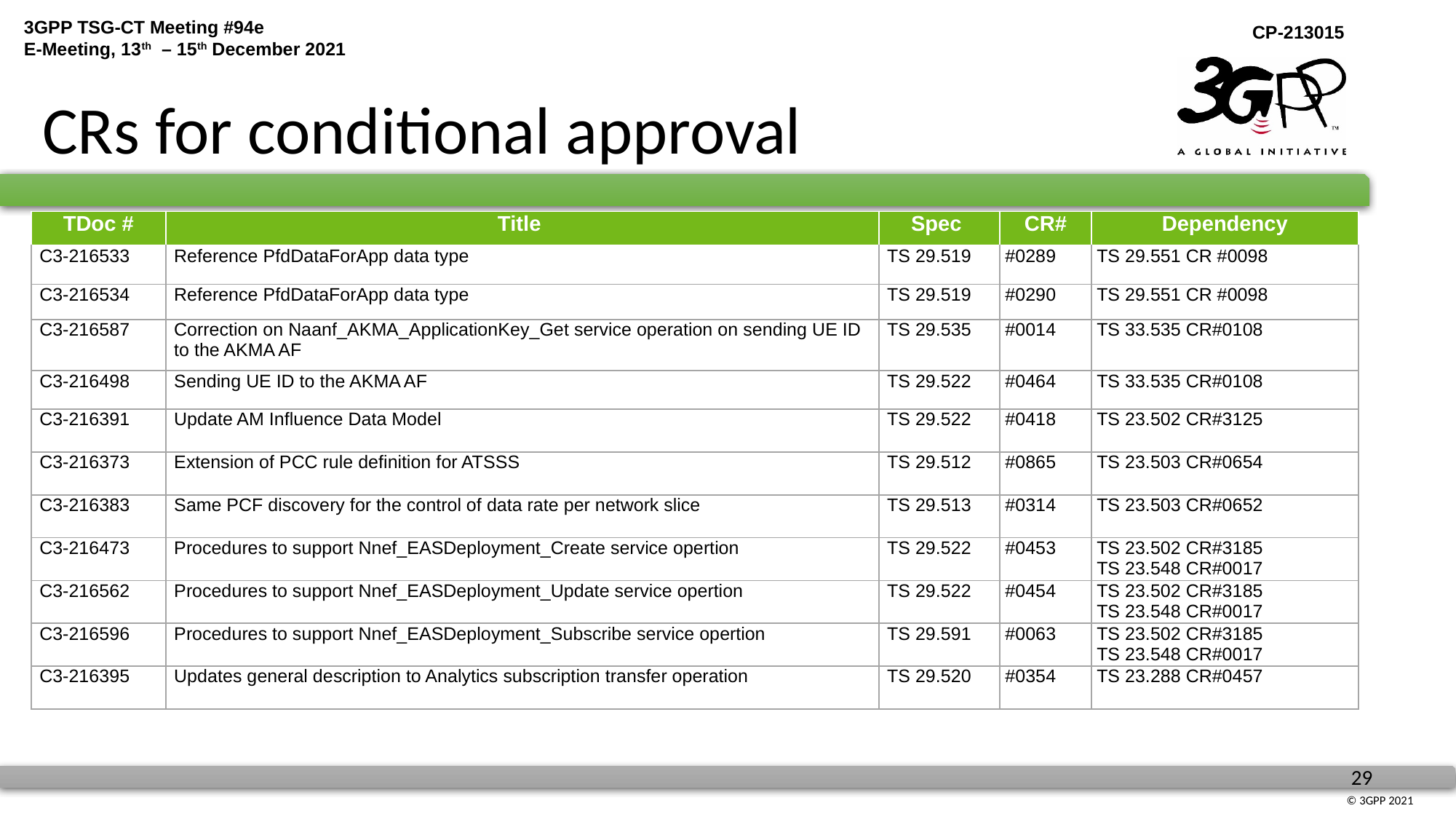

# CRs for conditional approval
| TDoc # | Title | Spec | CR# | Dependency |
| --- | --- | --- | --- | --- |
| C3-216533 | Reference PfdDataForApp data type | TS 29.519 | #0289 | TS 29.551 CR #0098 |
| C3-216534 | Reference PfdDataForApp data type | TS 29.519 | #0290 | TS 29.551 CR #0098 |
| C3-216587 | Correction on Naanf\_AKMA\_ApplicationKey\_Get service operation on sending UE ID to the AKMA AF | TS 29.535 | #0014 | TS 33.535 CR#0108 |
| C3-216498 | Sending UE ID to the AKMA AF | TS 29.522 | #0464 | TS 33.535 CR#0108 |
| C3-216391 | Update AM Influence Data Model | TS 29.522 | #0418 | TS 23.502 CR#3125 |
| C3-216373 | Extension of PCC rule definition for ATSSS | TS 29.512 | #0865 | TS 23.503 CR#0654 |
| C3-216383 | Same PCF discovery for the control of data rate per network slice | TS 29.513 | #0314 | TS 23.503 CR#0652 |
| C3-216473 | Procedures to support Nnef\_EASDeployment\_Create service opertion | TS 29.522 | #0453 | TS 23.502 CR#3185 TS 23.548 CR#0017 |
| C3-216562 | Procedures to support Nnef\_EASDeployment\_Update service opertion | TS 29.522 | #0454 | TS 23.502 CR#3185 TS 23.548 CR#0017 |
| C3-216596 | Procedures to support Nnef\_EASDeployment\_Subscribe service opertion | TS 29.591 | #0063 | TS 23.502 CR#3185 TS 23.548 CR#0017 |
| C3-216395 | Updates general description to Analytics subscription transfer operation | TS 29.520 | #0354 | TS 23.288 CR#0457 |